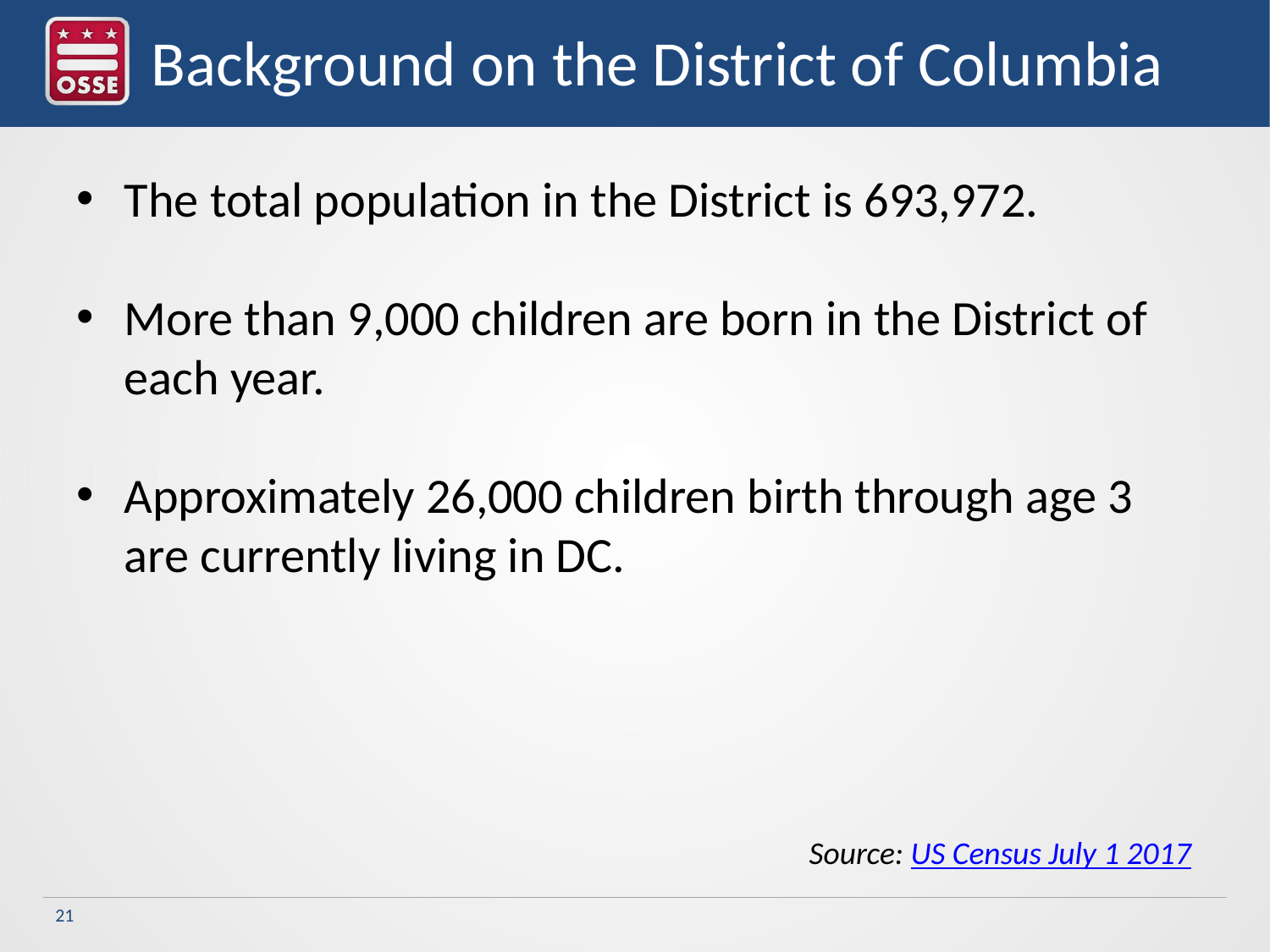

# Background on the District of Columbia

The total population in the District is 693,972.

More than 9,000 children are born in the District of each year.

Approximately 26,000 children birth through age 3 are currently living in DC.

Source: US Census July 1 2017

21